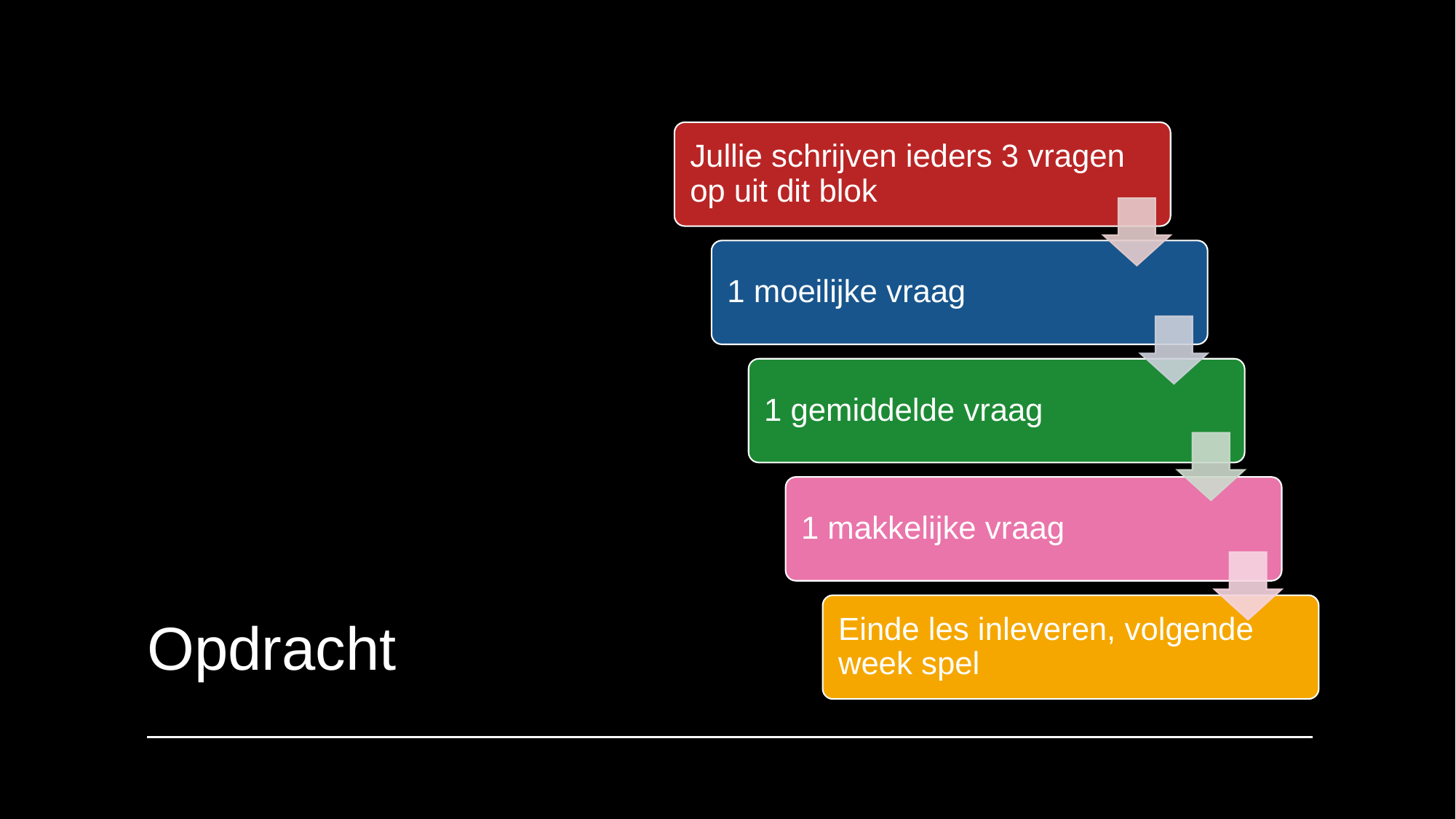

Jullie schrijven ieders 3 vragen op uit dit blok
1 moeilijke vraag
1 gemiddelde vraag
1 makkelijke vraag
Einde les inleveren, volgende week spel

# Opdracht